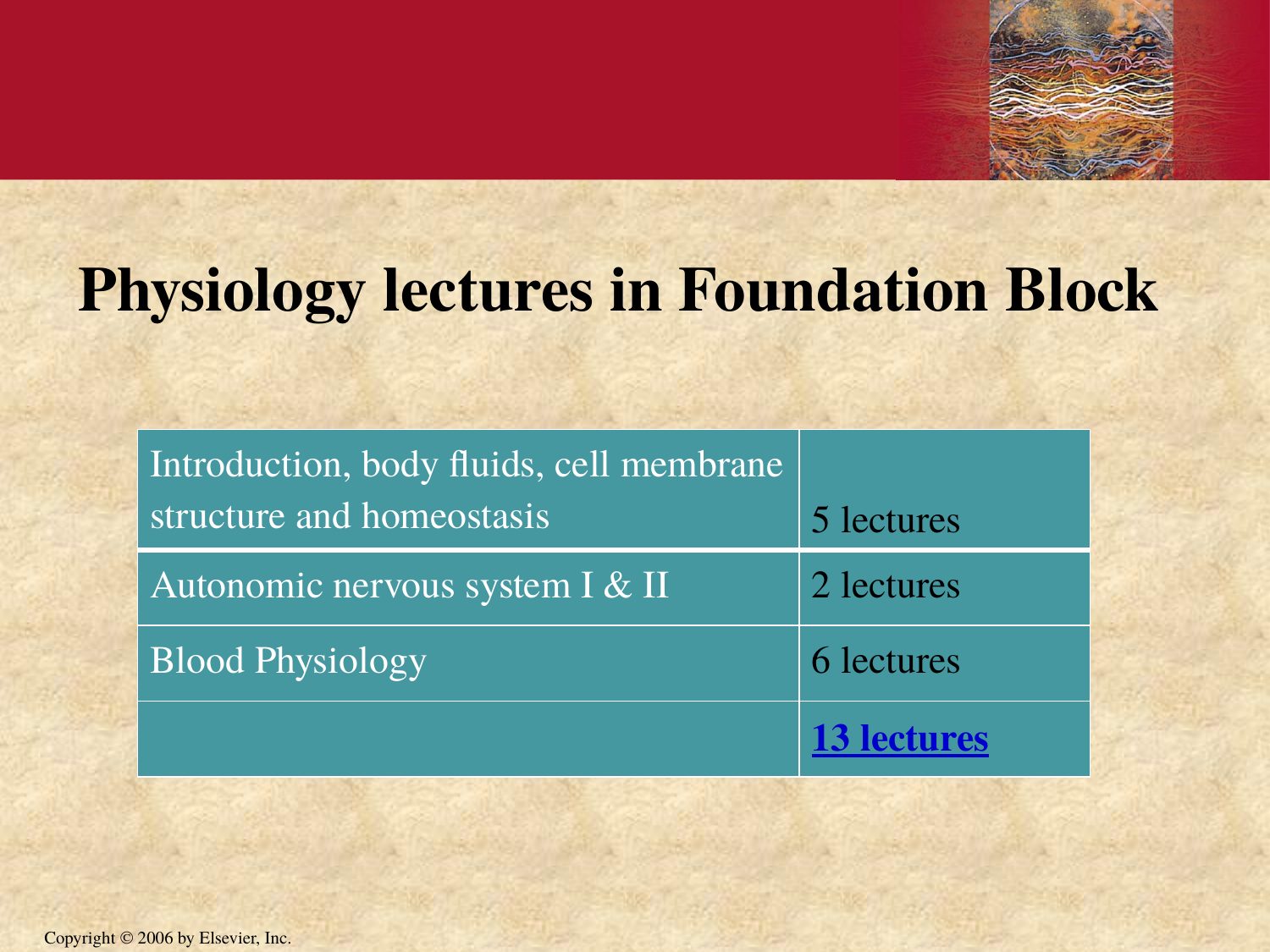

# Physiology lectures in Foundation Block
| Introduction, body fluids, cell membrane structure and homeostasis | 5 lectures |
| --- | --- |
| Autonomic nervous system I & II | 2 lectures |
| Blood Physiology | 6 lectures |
|  | 13 lectures |